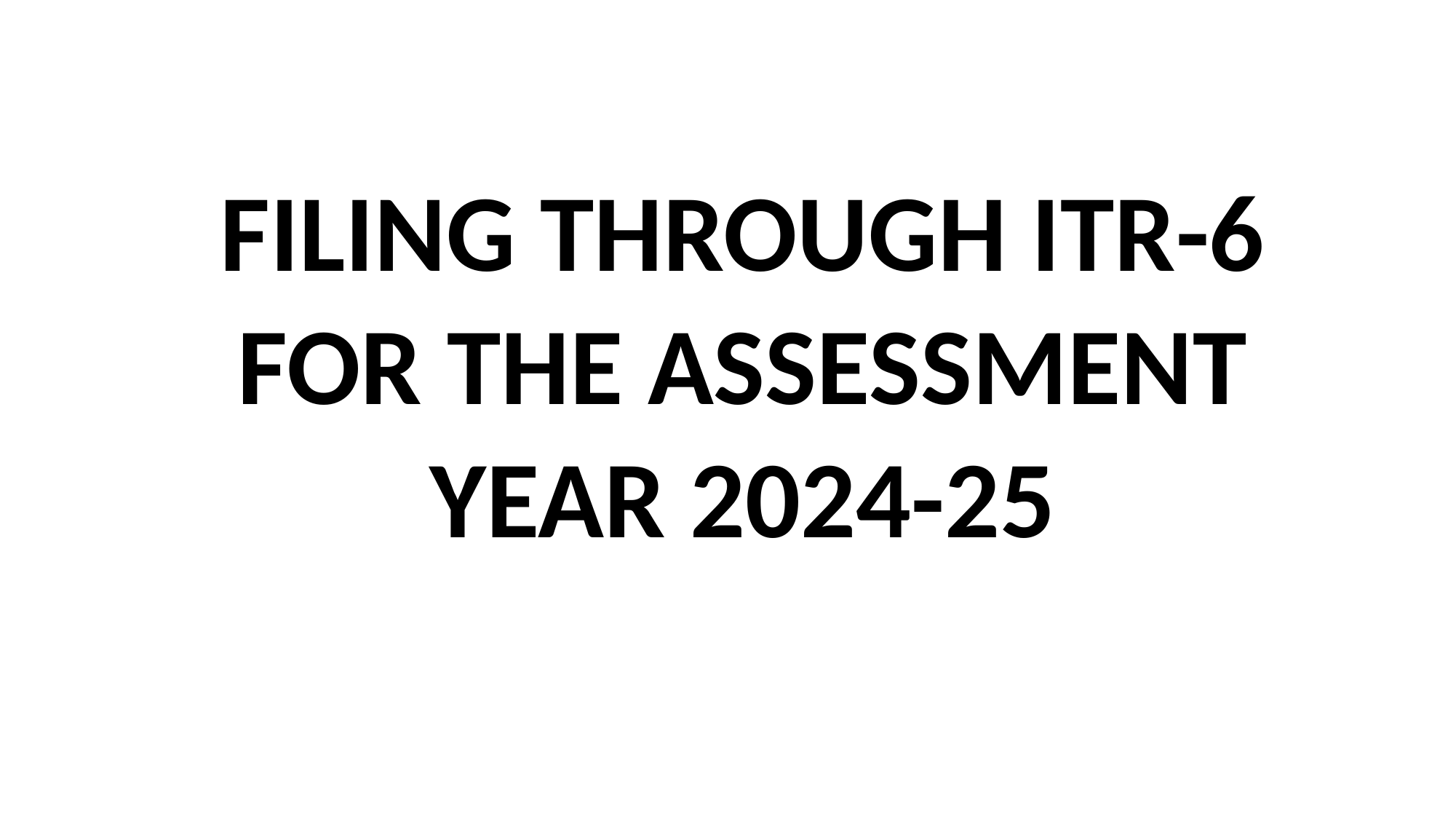

FILING THROUGH ITR-6
FOR THE ASSESSMENT
YEAR 2024-25